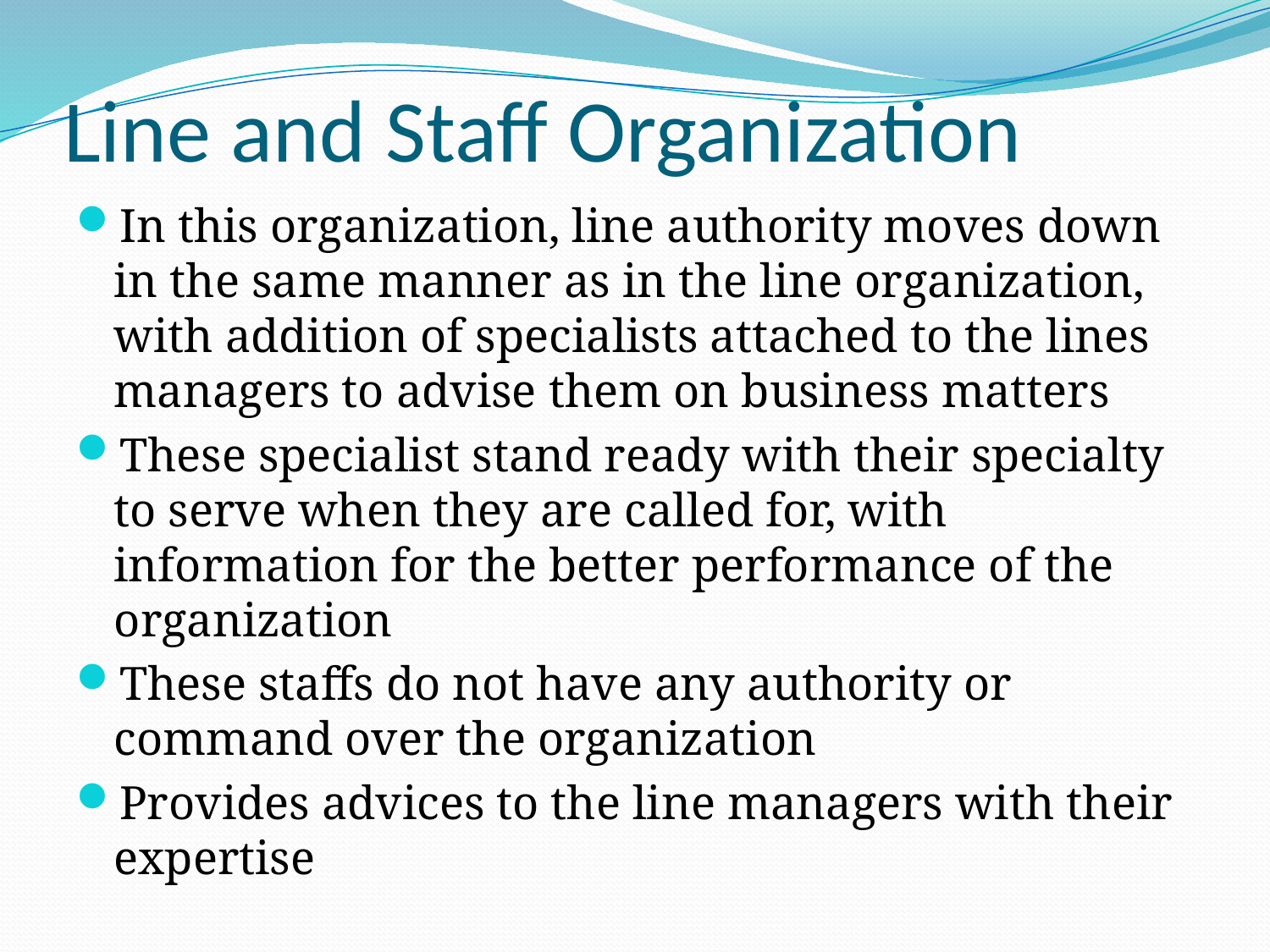

# Line and Staff Organization
In this organization, line authority moves down in the same manner as in the line organization, with addition of specialists attached to the lines managers to advise them on business matters
These specialist stand ready with their specialty to serve when they are called for, with information for the better performance of the organization
These staffs do not have any authority or command over the organization
Provides advices to the line managers with their expertise